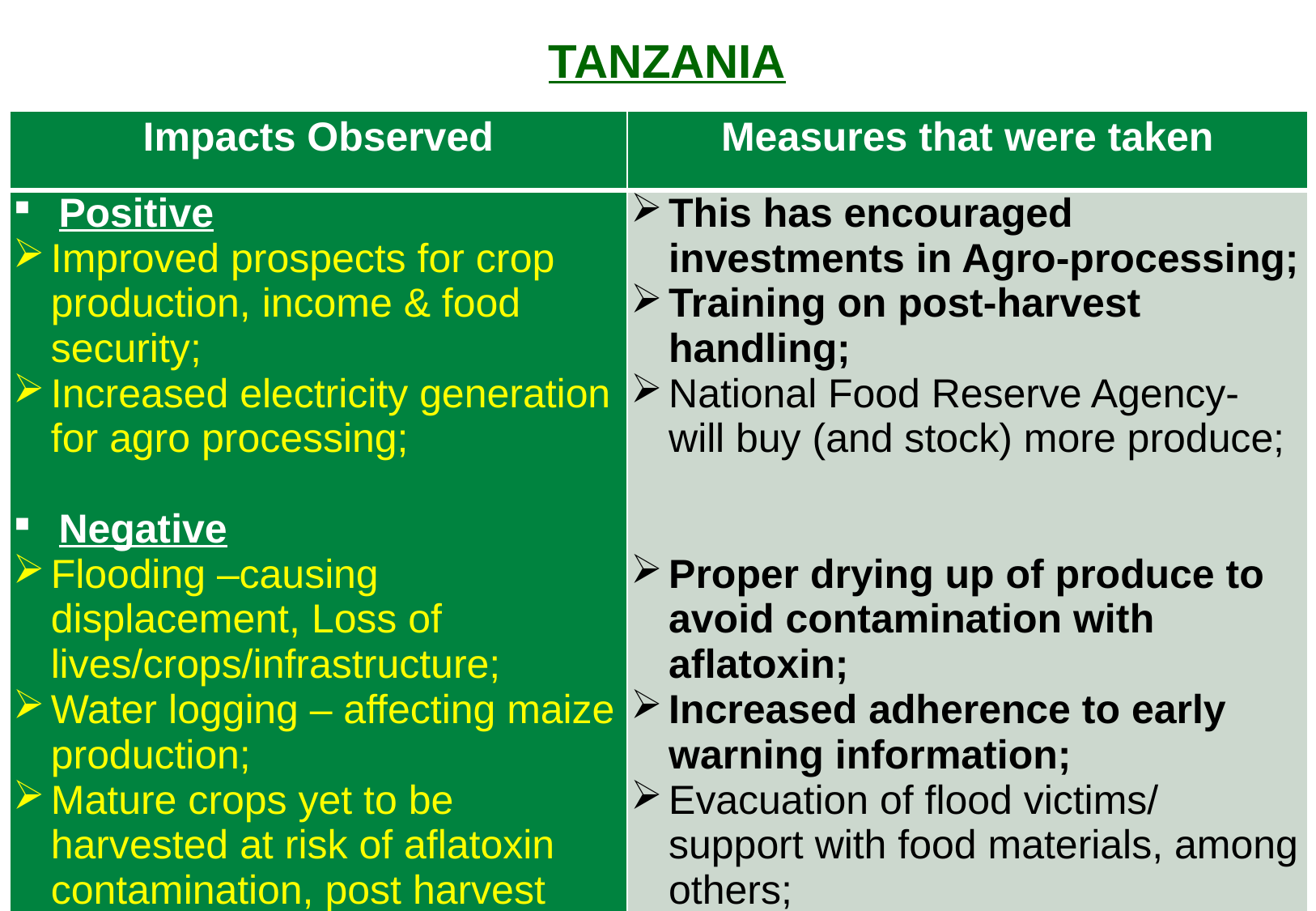

# TANZANIA
| Impacts Observed | Measures that were taken |
| --- | --- |
| Positive Improved prospects for crop production, income & food security; Increased electricity generation for agro processing; Negative Flooding –causing displacement, Loss of lives/crops/infrastructure; Water logging – affecting maize production; Mature crops yet to be harvested at risk of aflatoxin contamination, post harvest loss | This has encouraged investments in Agro-processing; Training on post-harvest handling; National Food Reserve Agency- will buy (and stock) more produce; Proper drying up of produce to avoid contamination with aflatoxin; Increased adherence to early warning information; Evacuation of flood victims/ support with food materials, among others; |
INTERGOVERNMENTAL AUTHORITY ON DEVELOPMENT
Sunday, May 17, 2020
11